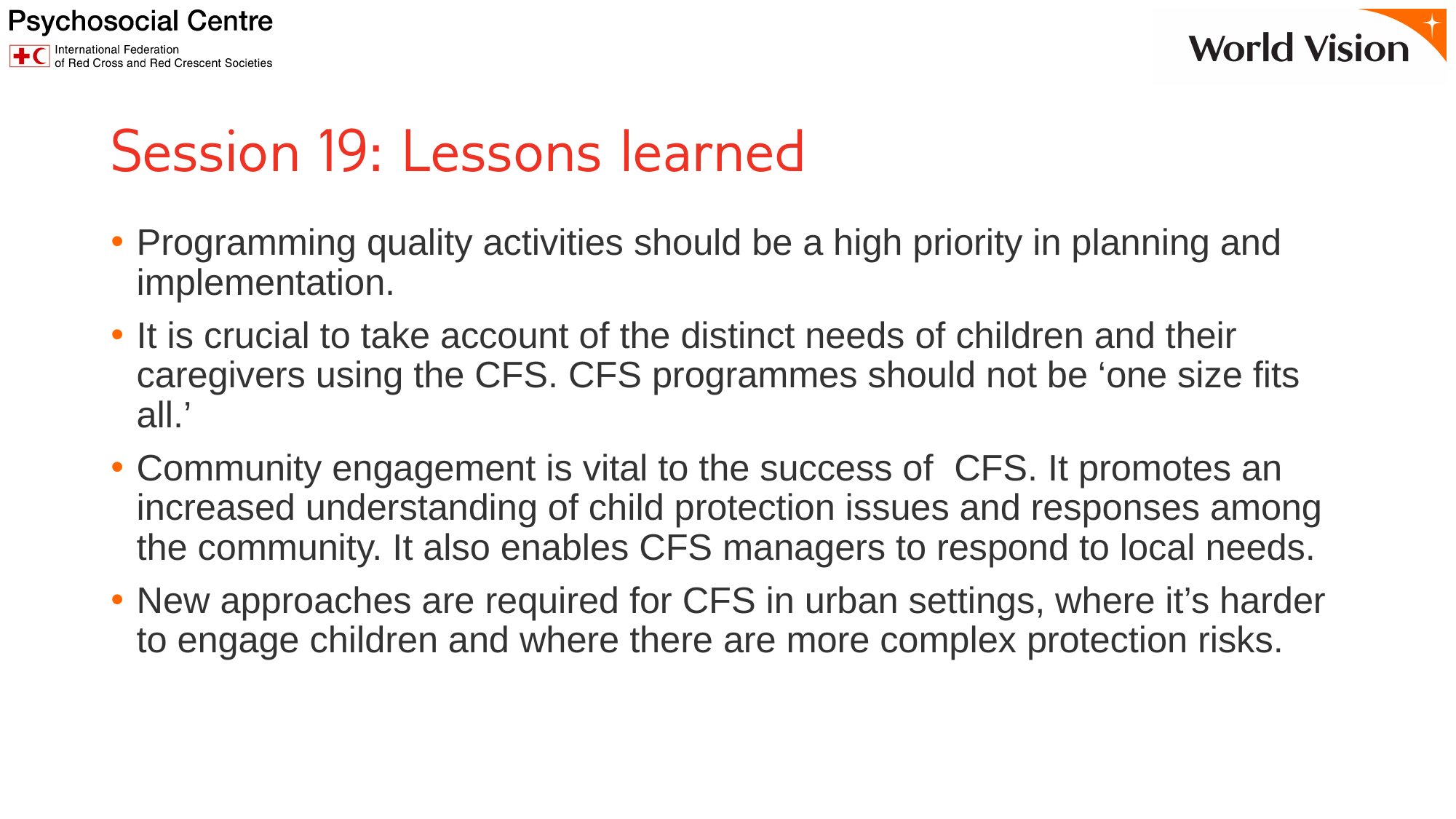

# Session 19: Lessons learned
Programming quality activities should be a high priority in planning and implementation.
It is crucial to take account of the distinct needs of children and their caregivers using the CFS. CFS programmes should not be ‘one size fits all.’
Community engagement is vital to the success of  CFS. It promotes an increased understanding of child protection issues and responses among the community. It also enables CFS managers to respond to local needs.
New approaches are required for CFS in urban settings, where it’s harder to engage children and where there are more complex protection risks.